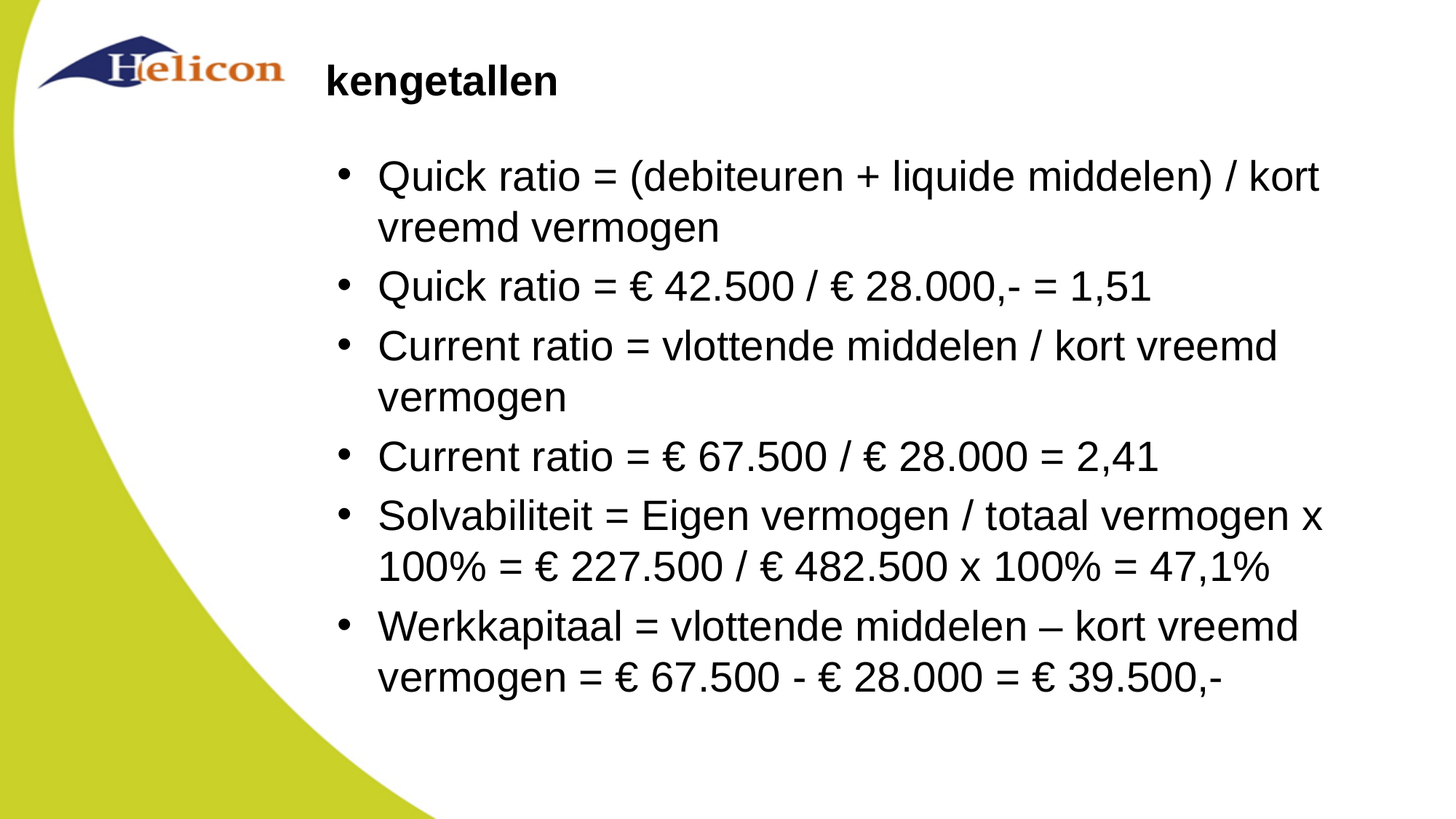

# kengetallen
Quick ratio = (debiteuren + liquide middelen) / kort vreemd vermogen
Quick ratio = € 42.500 / € 28.000,- = 1,51
Current ratio = vlottende middelen / kort vreemd vermogen
Current ratio = € 67.500 / € 28.000 = 2,41
Solvabiliteit = Eigen vermogen / totaal vermogen x 100% = € 227.500 / € 482.500 x 100% = 47,1%
Werkkapitaal = vlottende middelen – kort vreemd vermogen = € 67.500 - € 28.000 = € 39.500,-